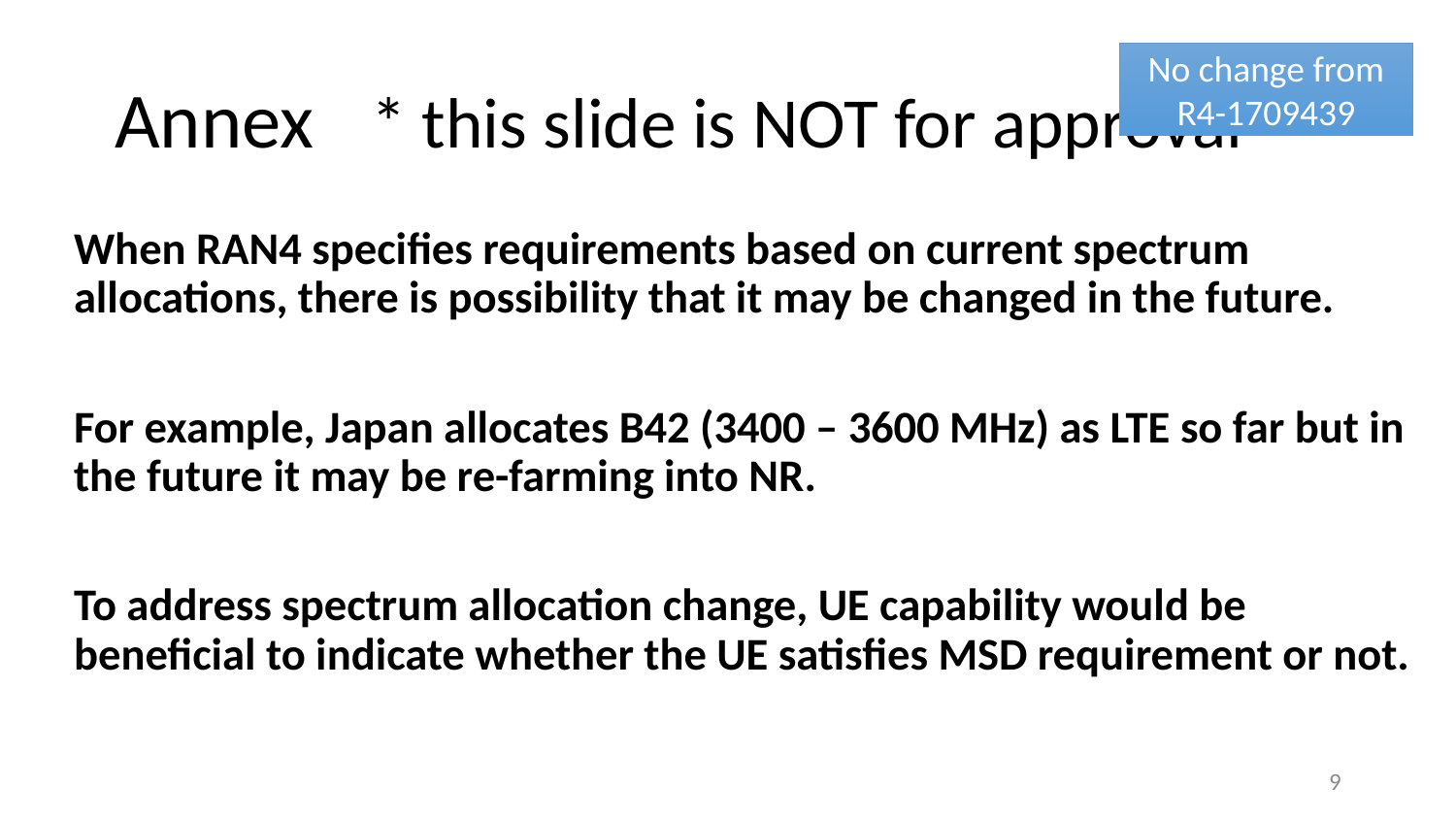

# Annex	* this slide is NOT for approval
No change from R4-1709439
When RAN4 specifies requirements based on current spectrum allocations, there is possibility that it may be changed in the future.

For example, Japan allocates B42 (3400 – 3600 MHz) as LTE so far but in the future it may be re-farming into NR.

To address spectrum allocation change, UE capability would be beneficial to indicate whether the UE satisfies MSD requirement or not.
9